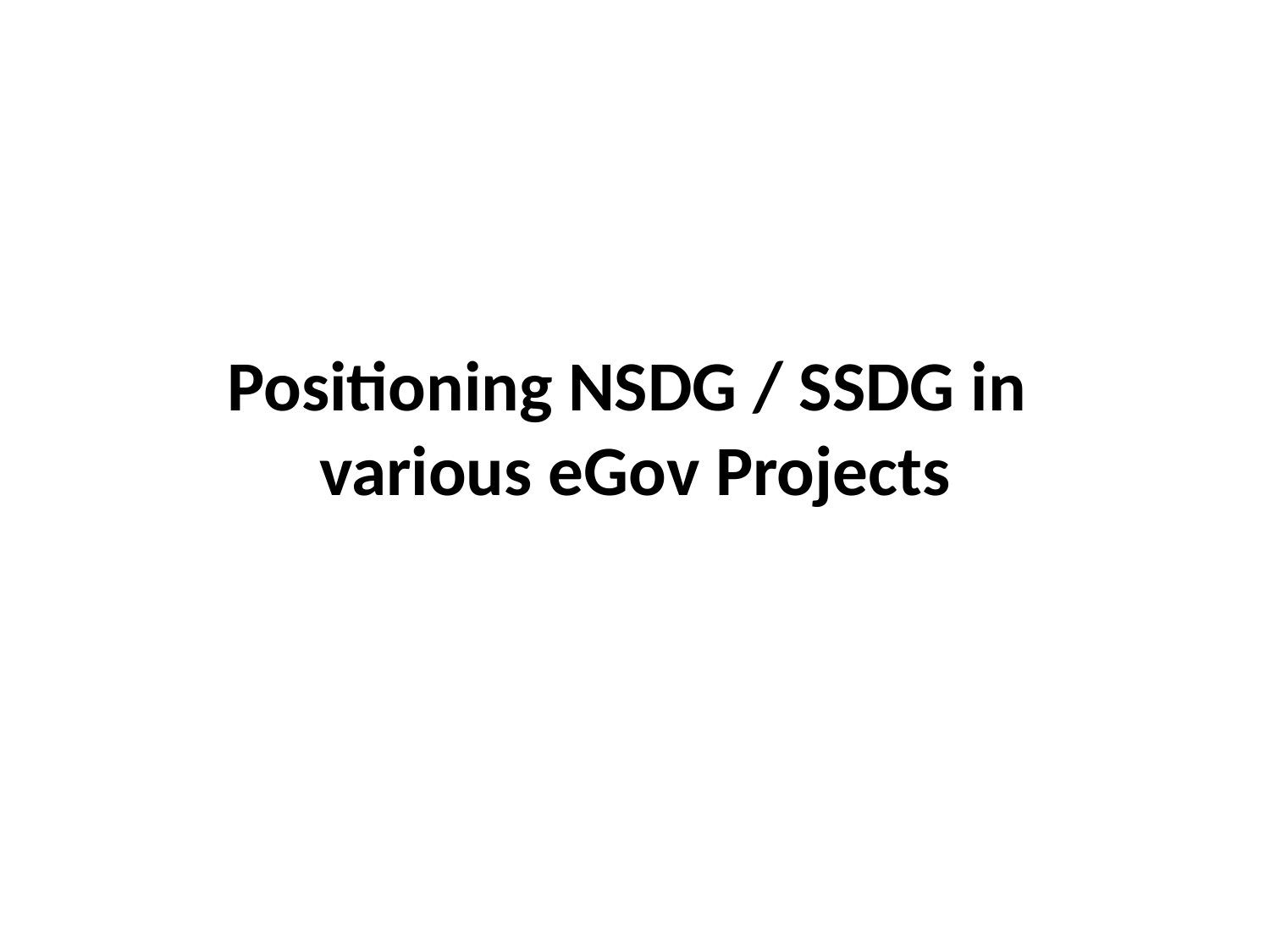

# Positioning NSDG / SSDG in various eGov Projects